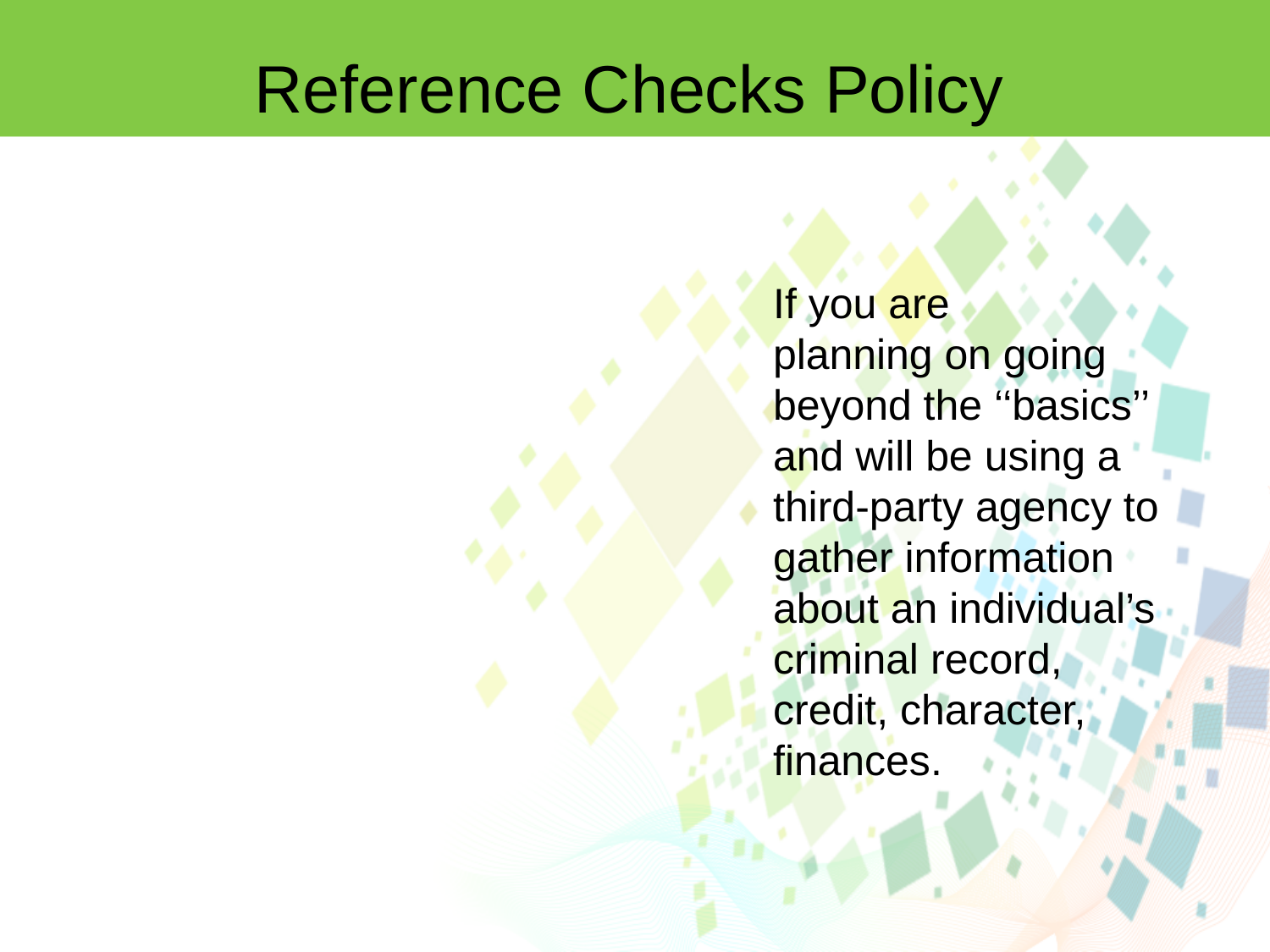

Reference Checks Policy
If you are
planning on going beyond the ‘‘basics’’ and will be using a third-party agency to
gather information about an individual’s criminal record, credit, character, finances.